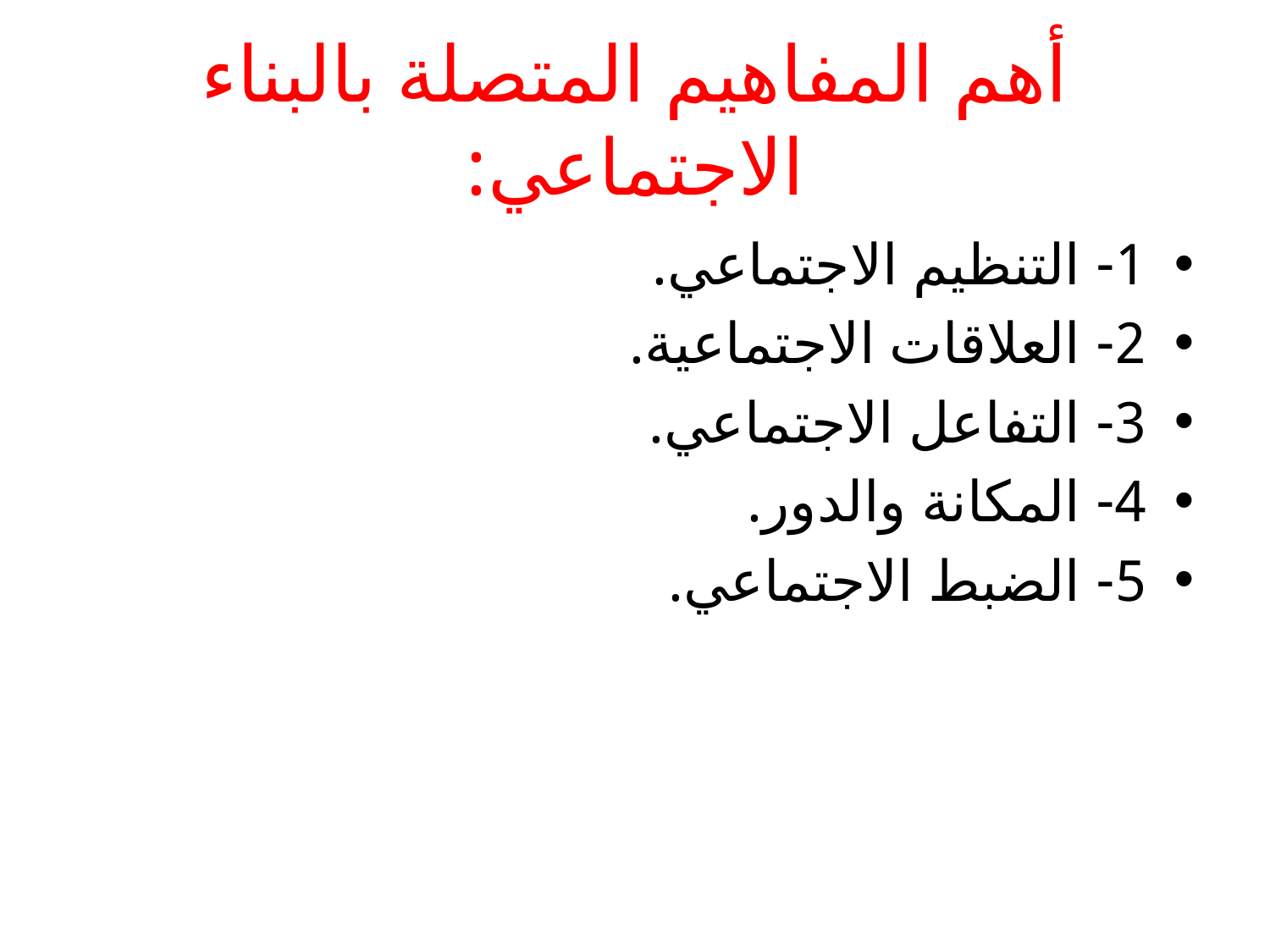

# أهم المفاهيم المتصلة بالبناء الاجتماعي:
1- التنظيم الاجتماعي.
2- العلاقات الاجتماعية.
3- التفاعل الاجتماعي.
4- المكانة والدور.
5- الضبط الاجتماعي.